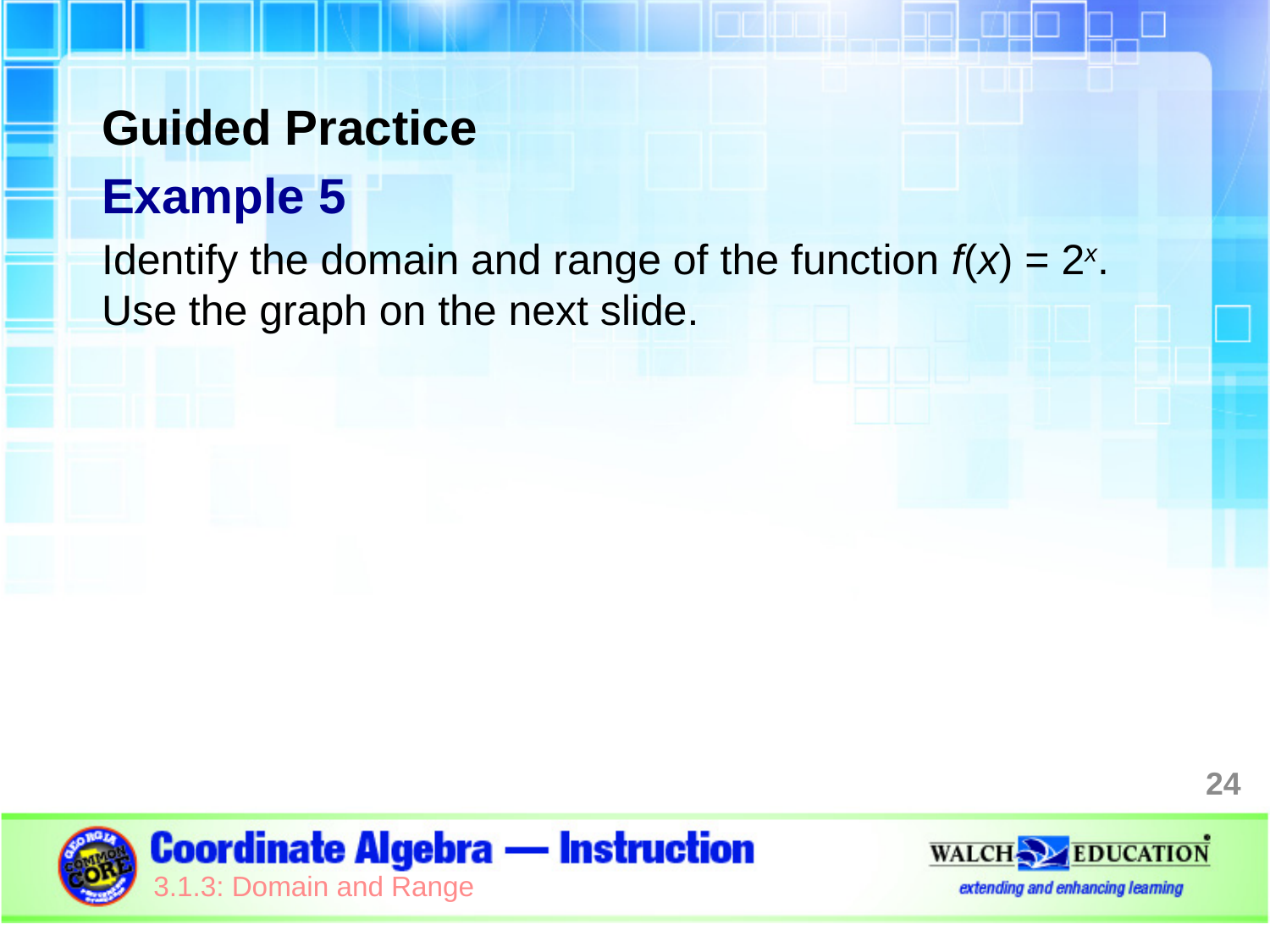

Guided Practice
Example 5
Identify the domain and range of the function f(x) = 2x. Use the graph on the next slide.

24
3.1.3: Domain and Range